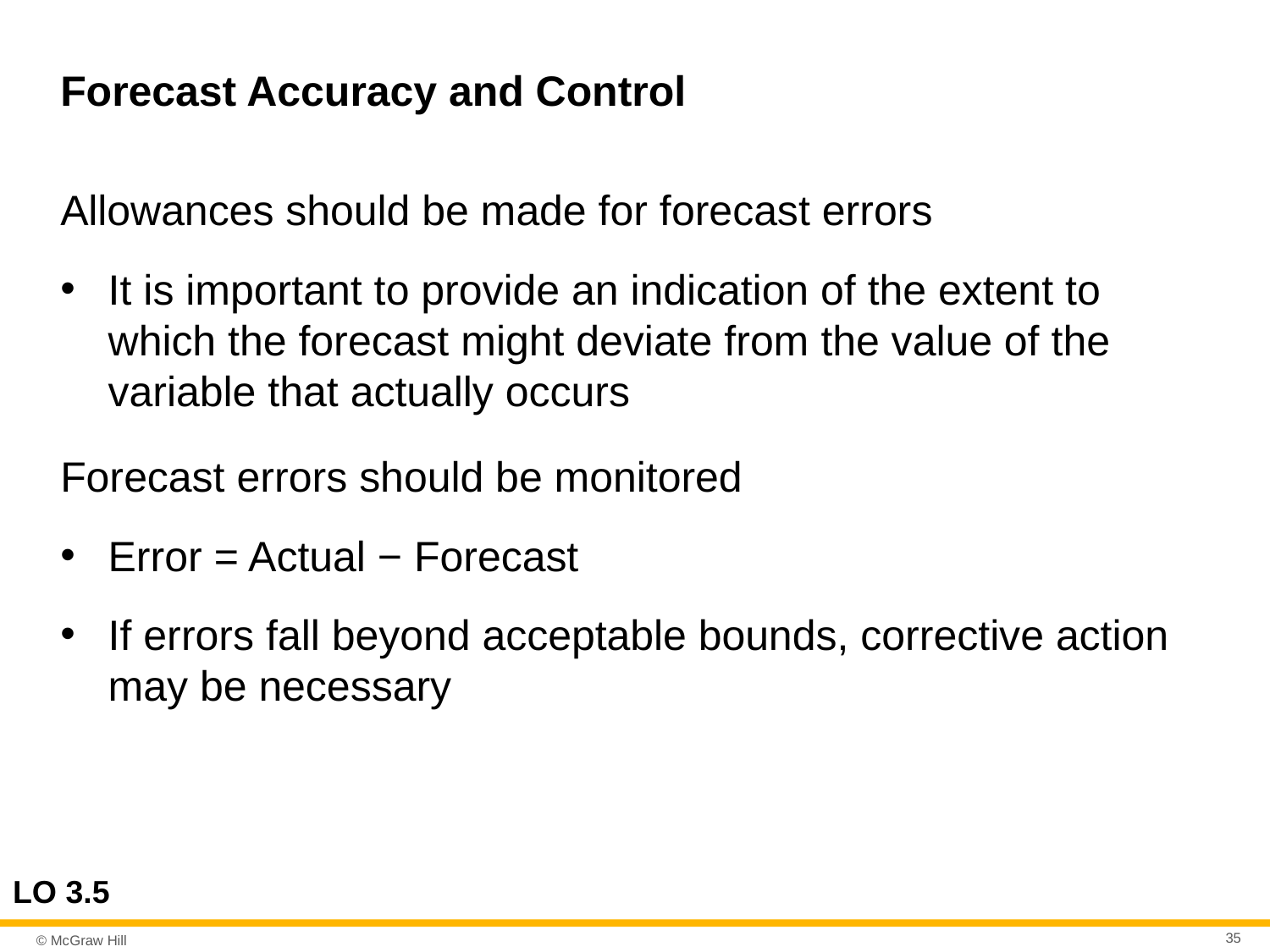

# Forecast Accuracy and Control
Allowances should be made for forecast errors
It is important to provide an indication of the extent to which the forecast might deviate from the value of the variable that actually occurs
Forecast errors should be monitored
Error = Actual − Forecast
If errors fall beyond acceptable bounds, corrective action may be necessary
LO 3.5